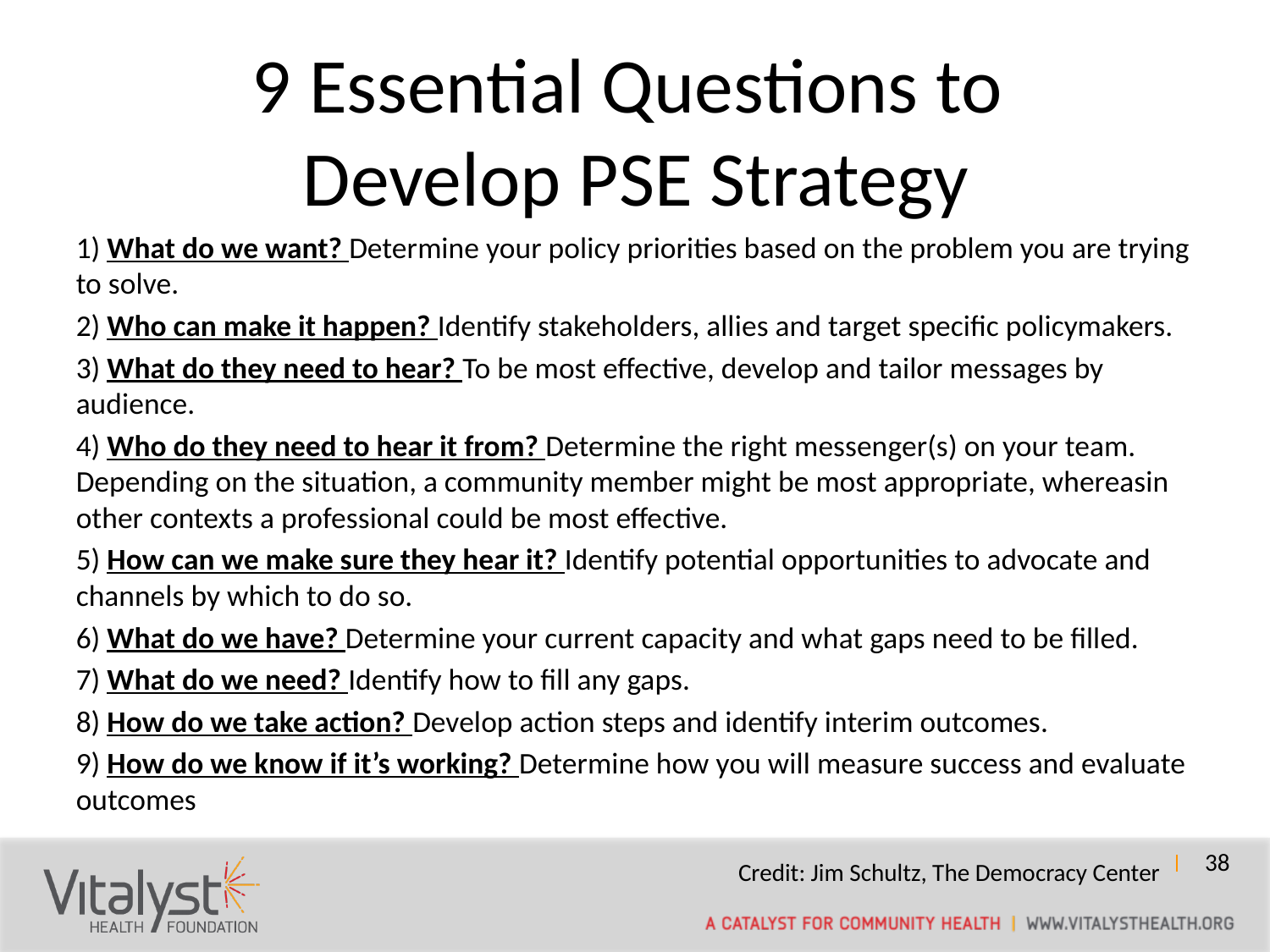

# 9 Essential Questions to Develop PSE Strategy
1) What do we want? Determine your policy priorities based on the problem you are trying to solve.
2) Who can make it happen? Identify stakeholders, allies and target specific policymakers.
3) What do they need to hear? To be most effective, develop and tailor messages by audience.
4) Who do they need to hear it from? Determine the right messenger(s) on your team. Depending on the situation, a community member might be most appropriate, whereasin other contexts a professional could be most effective.
5) How can we make sure they hear it? Identify potential opportunities to advocate and channels by which to do so.
6) What do we have? Determine your current capacity and what gaps need to be filled.
7) What do we need? Identify how to fill any gaps.
8) How do we take action? Develop action steps and identify interim outcomes.
9) How do we know if it’s working? Determine how you will measure success and evaluate outcomes
Credit: Jim Schultz, The Democracy Center